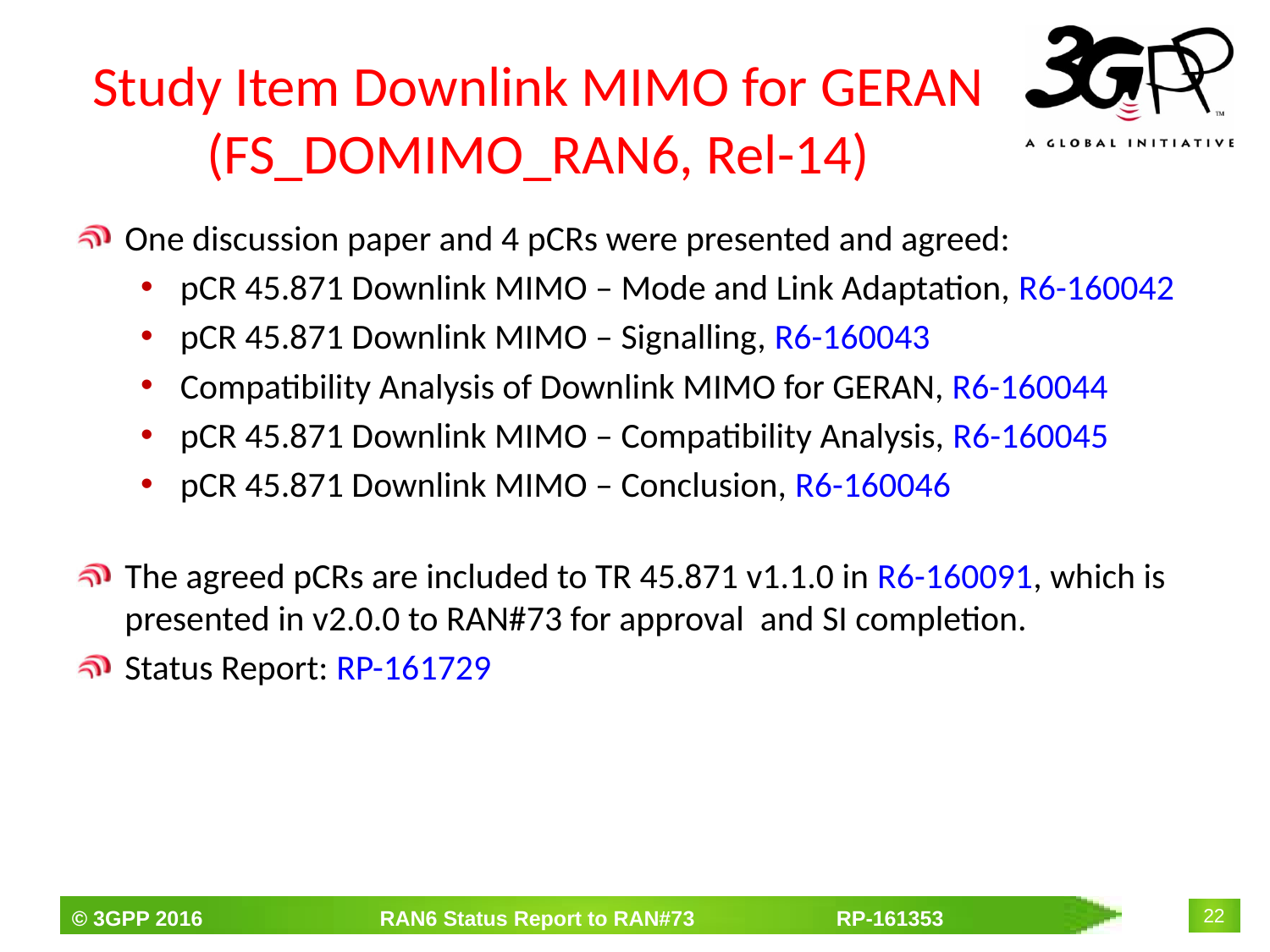

# Study Item Downlink MIMO for GERAN (FS_DOMIMO_RAN6, Rel-14)
One discussion paper and 4 pCRs were presented and agreed:
pCR 45.871 Downlink MIMO – Mode and Link Adaptation, R6-160042
pCR 45.871 Downlink MIMO – Signalling, R6-160043
Compatibility Analysis of Downlink MIMO for GERAN, R6-160044
pCR 45.871 Downlink MIMO – Compatibility Analysis, R6-160045
pCR 45.871 Downlink MIMO – Conclusion, R6-160046

The agreed pCRs are included to TR 45.871 v1.1.0 in R6-160091, which is presented in v2.0.0 to RAN#73 for approval  and SI completion.
Status Report: RP-161729